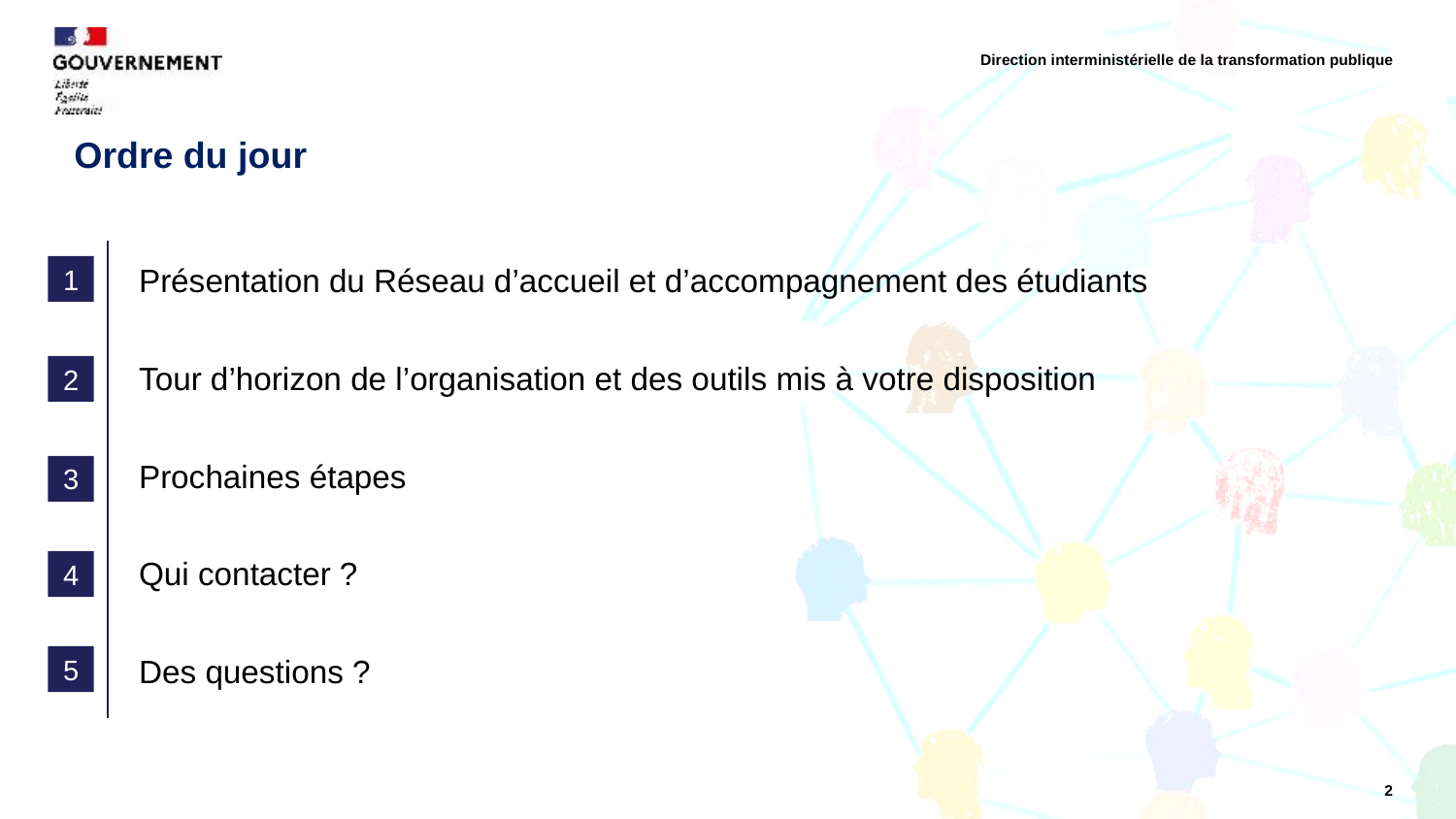

Direction interministérielle de la transformation publique
# Ordre du jour
Présentation du Réseau d’accueil et d’accompagnement des étudiants

Tour d’horizon de l’organisation et des outils mis à votre disposition

Prochaines étapes

Qui contacter ?

Des questions ?
1
2
3
4
5
2